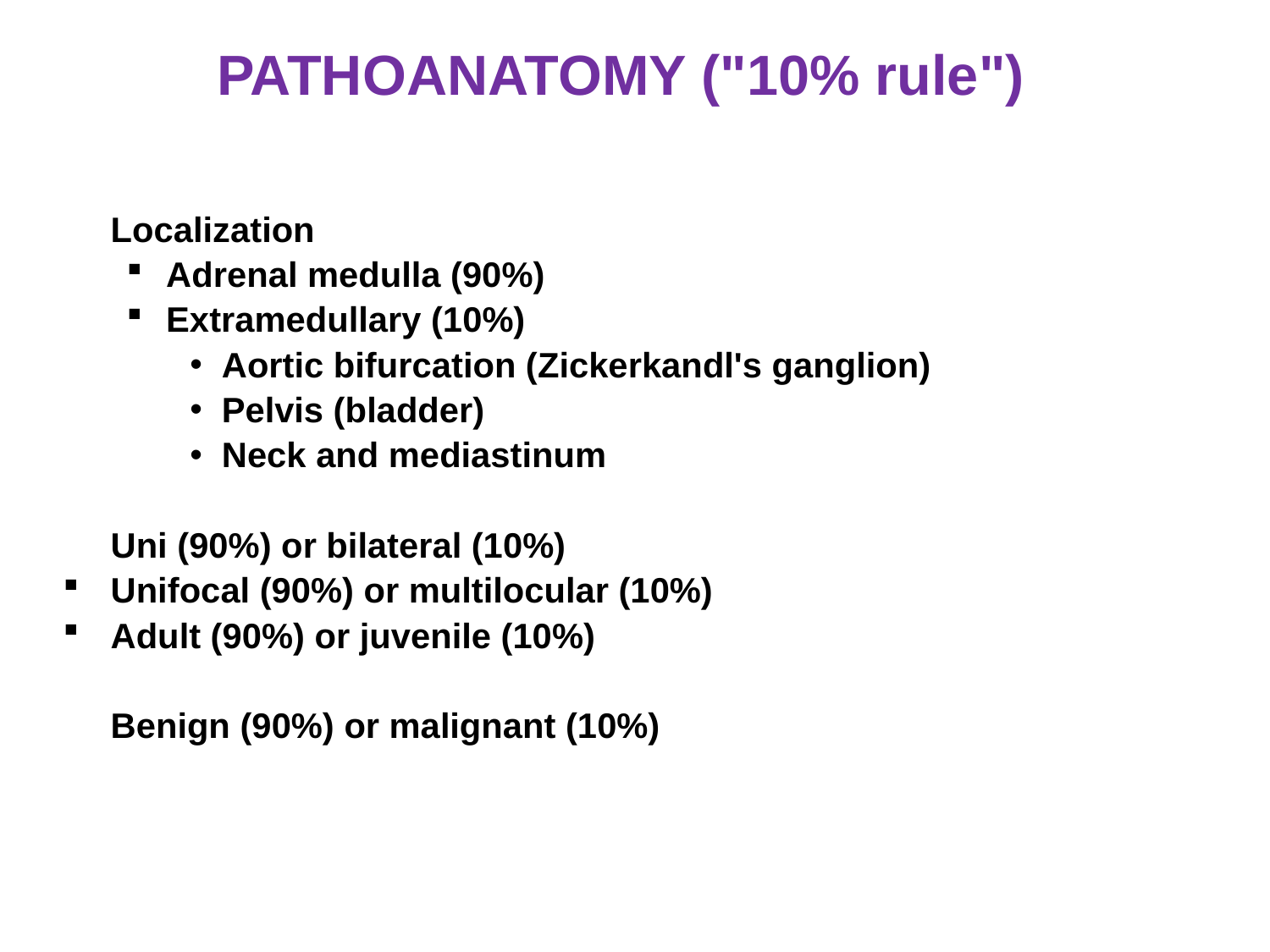

# PATHOANATOMY ("10% rule")

	Localization
Adrenal medulla (90%)
Extramedullary (10%)
Aortic bifurcation (Zickerkandl's ganglion)
Pelvis (bladder)
Neck and mediastinum

	Uni (90%) or bilateral (10%)
Unifocal (90%) or multilocular (10%)
Adult (90%) or juvenile (10%)

	Benign (90%) or malignant (10%)